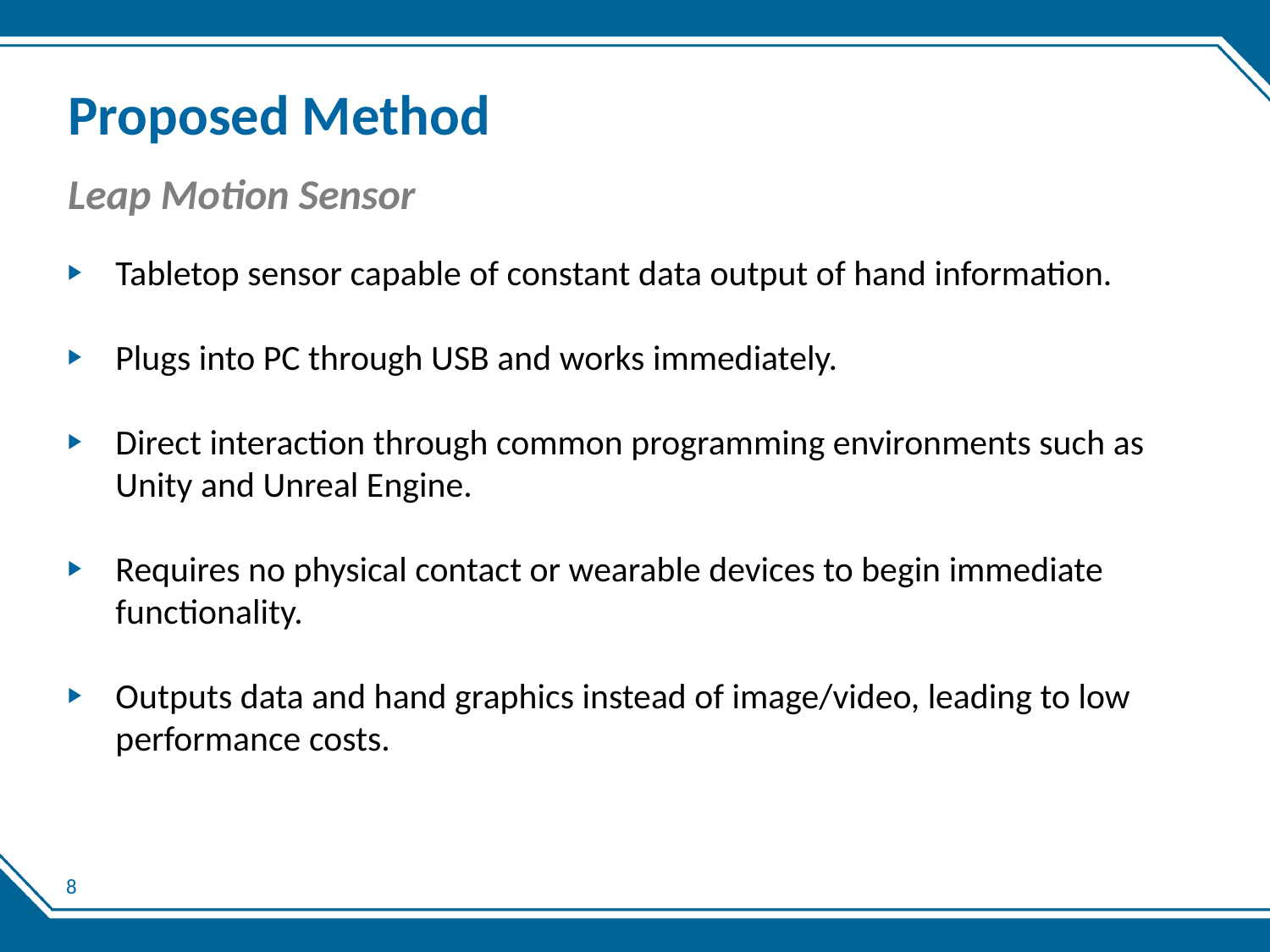

# Proposed Method
Leap Motion Sensor

Tabletop sensor capable of constant data output of hand information.

Plugs into PC through USB and works immediately.

Direct interaction through common programming environments such as Unity and Unreal Engine.

Requires no physical contact or wearable devices to begin immediate functionality.

Outputs data and hand graphics instead of image/video, leading to low performance costs.